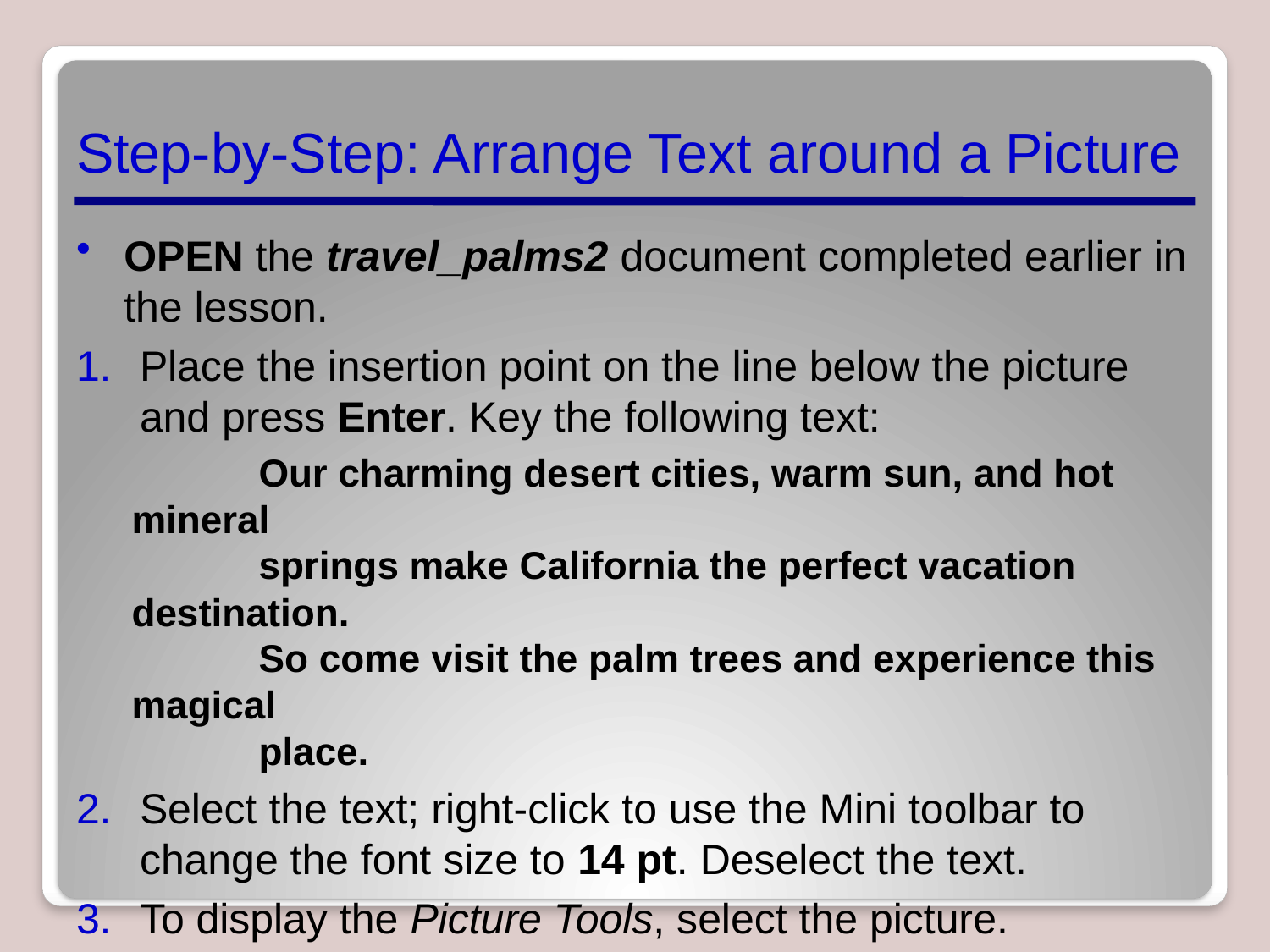

# Step-by-Step: Arrange Text around a Picture
OPEN the travel_palms2 document completed earlier in the lesson.
Place the insertion point on the line below the picture and press Enter. Key the following text:
	Our charming desert cities, warm sun, and hot mineral
	springs make California the perfect vacation destination.
	So come visit the palm trees and experience this magical
	place.
Select the text; right-click to use the Mini toolbar to change the font size to 14 pt. Deselect the text.
To display the Picture Tools, select the picture.